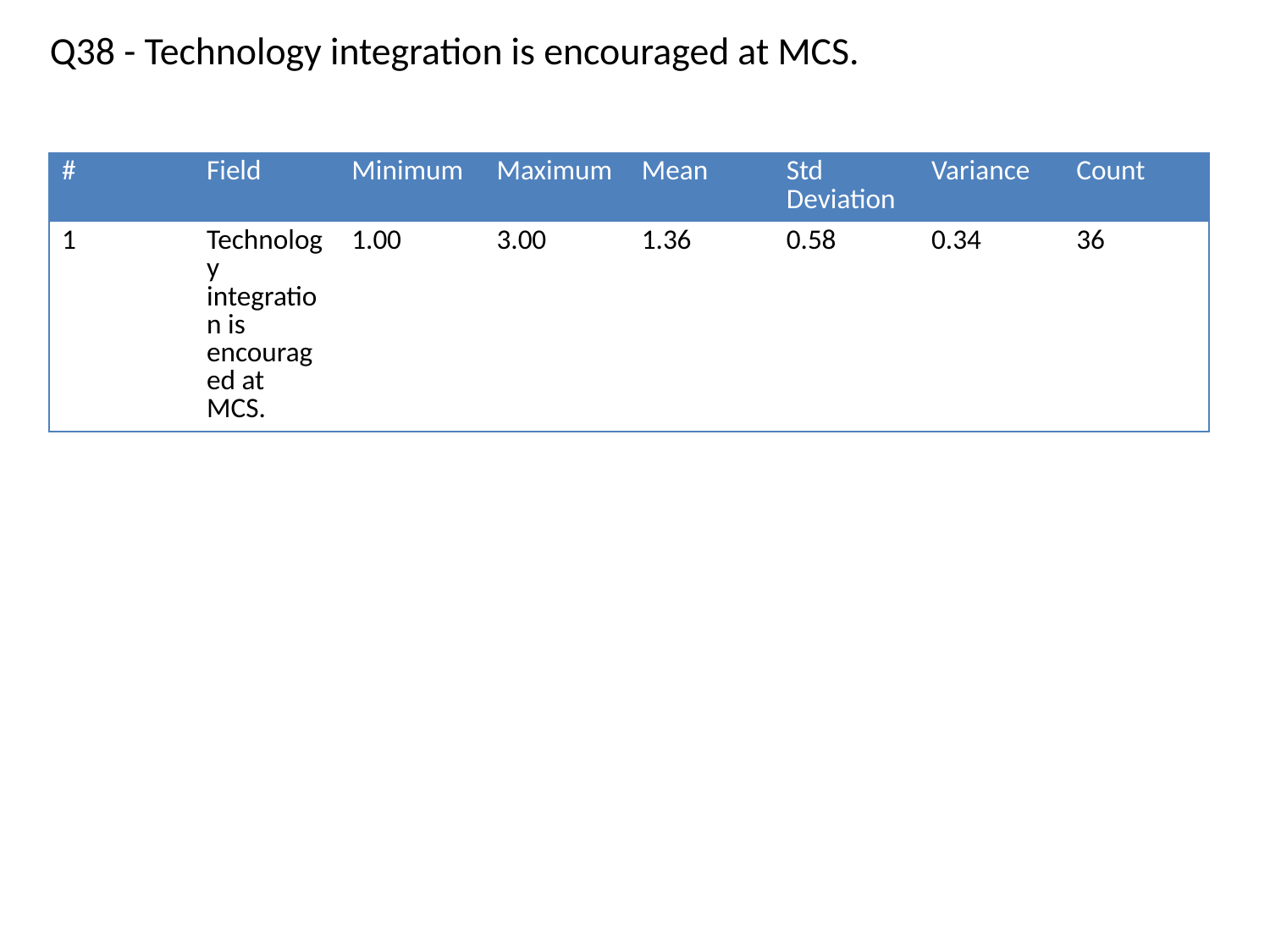

Q38 - Technology integration is encouraged at MCS.
| # | Field | Minimum | Maximum | Mean | Std Deviation | Variance | Count |
| --- | --- | --- | --- | --- | --- | --- | --- |
| 1 | Technology integration is encouraged at MCS. | 1.00 | 3.00 | 1.36 | 0.58 | 0.34 | 36 |